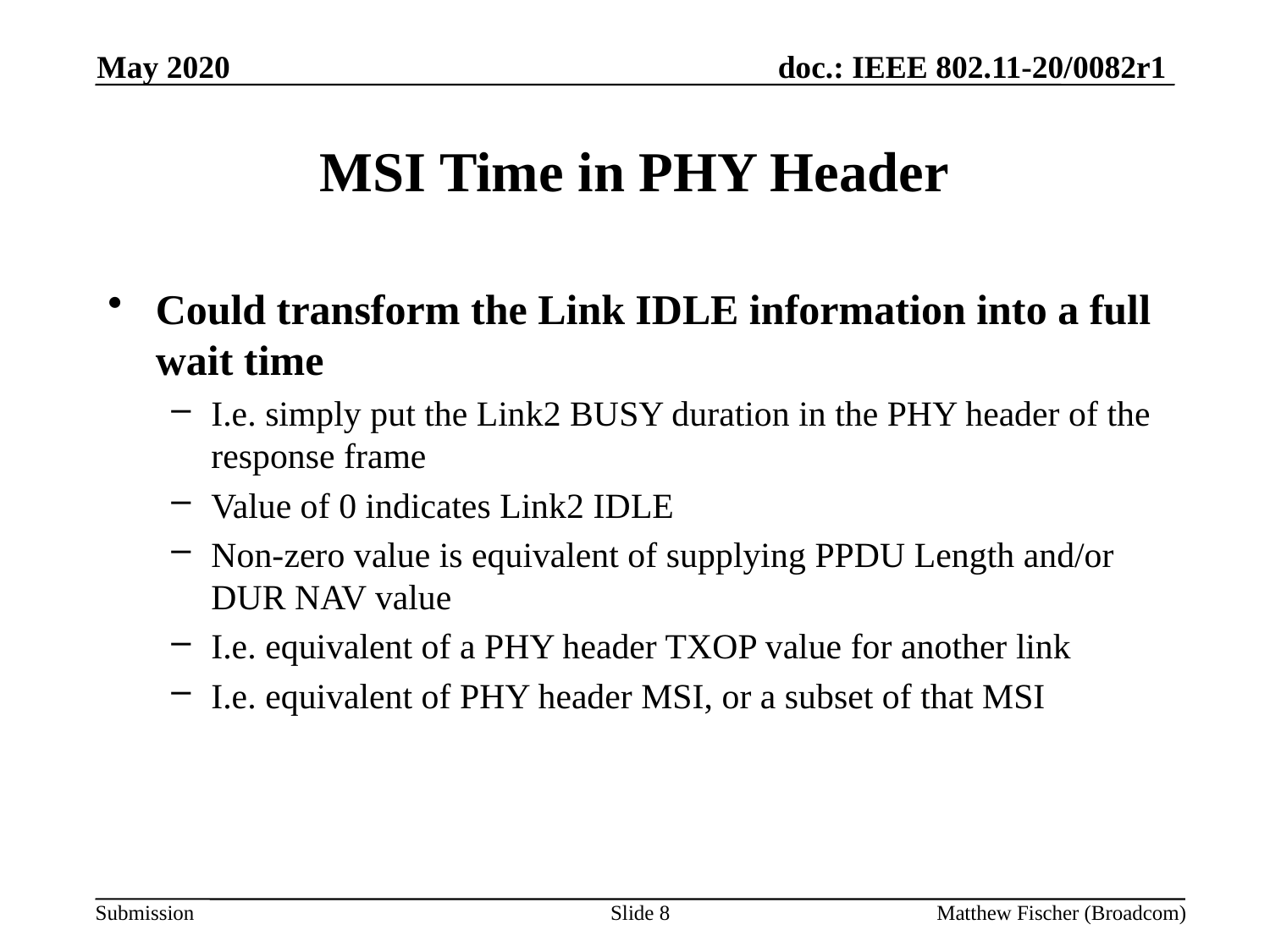

May 2020
# MSI Time in PHY Header
Could transform the Link IDLE information into a full wait time
I.e. simply put the Link2 BUSY duration in the PHY header of the response frame
Value of 0 indicates Link2 IDLE
Non-zero value is equivalent of supplying PPDU Length and/or DUR NAV value
I.e. equivalent of a PHY header TXOP value for another link
I.e. equivalent of PHY header MSI, or a subset of that MSI
Slide 8
Matthew Fischer (Broadcom)